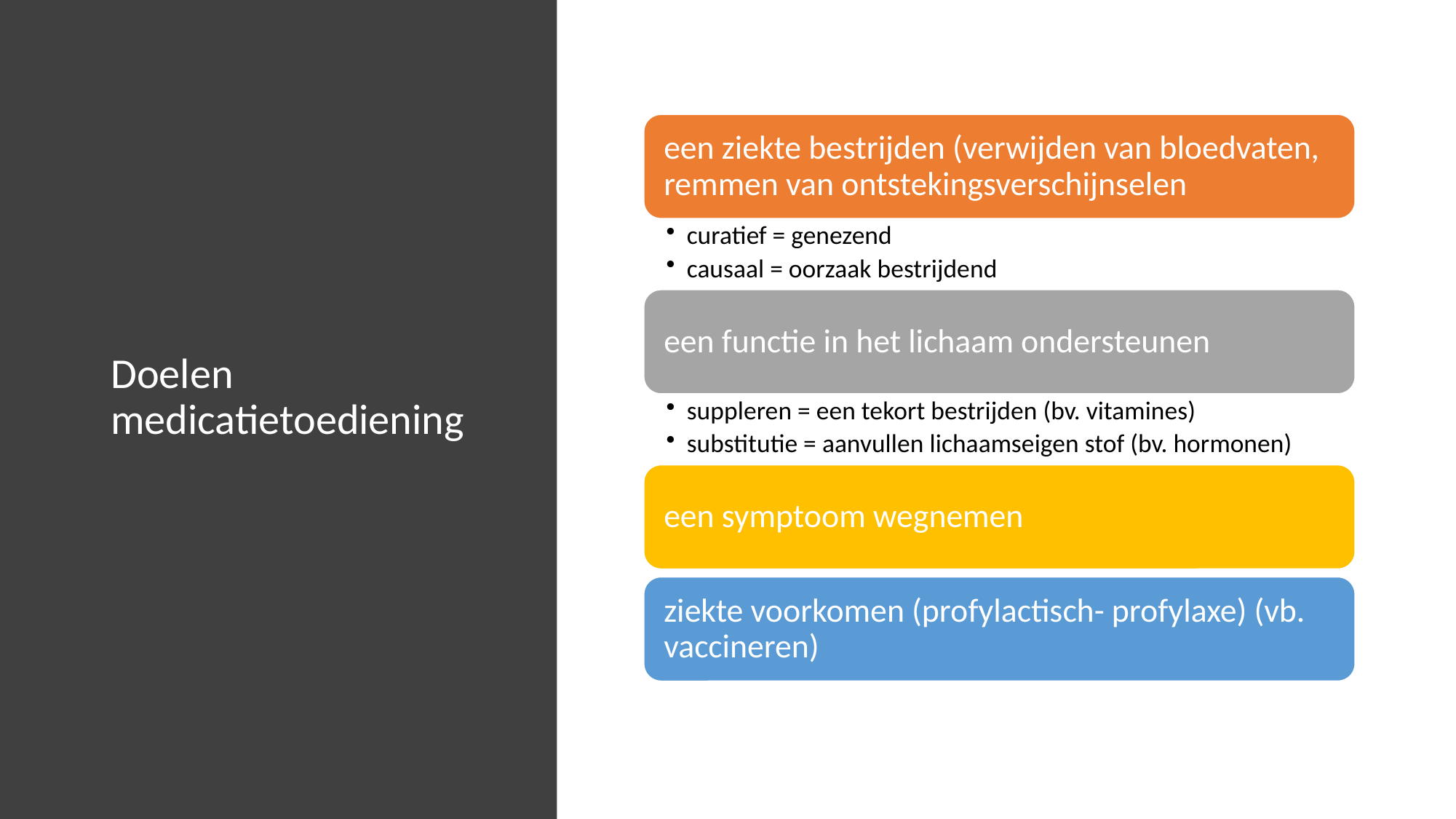

een ziekte bestrijden (verwijden van bloedvaten, remmen van ontstekingsverschijnselen
curatief = genezend
causaal = oorzaak bestrijdend
een functie in het lichaam ondersteunen
suppleren = een tekort bestrijden (bv. vitamines)
substitutie = aanvullen lichaamseigen stof (bv. hormonen)
een symptoom wegnemen
ziekte voorkomen (profylactisch- profylaxe) (vb. vaccineren)
# Doelen medicatietoediening